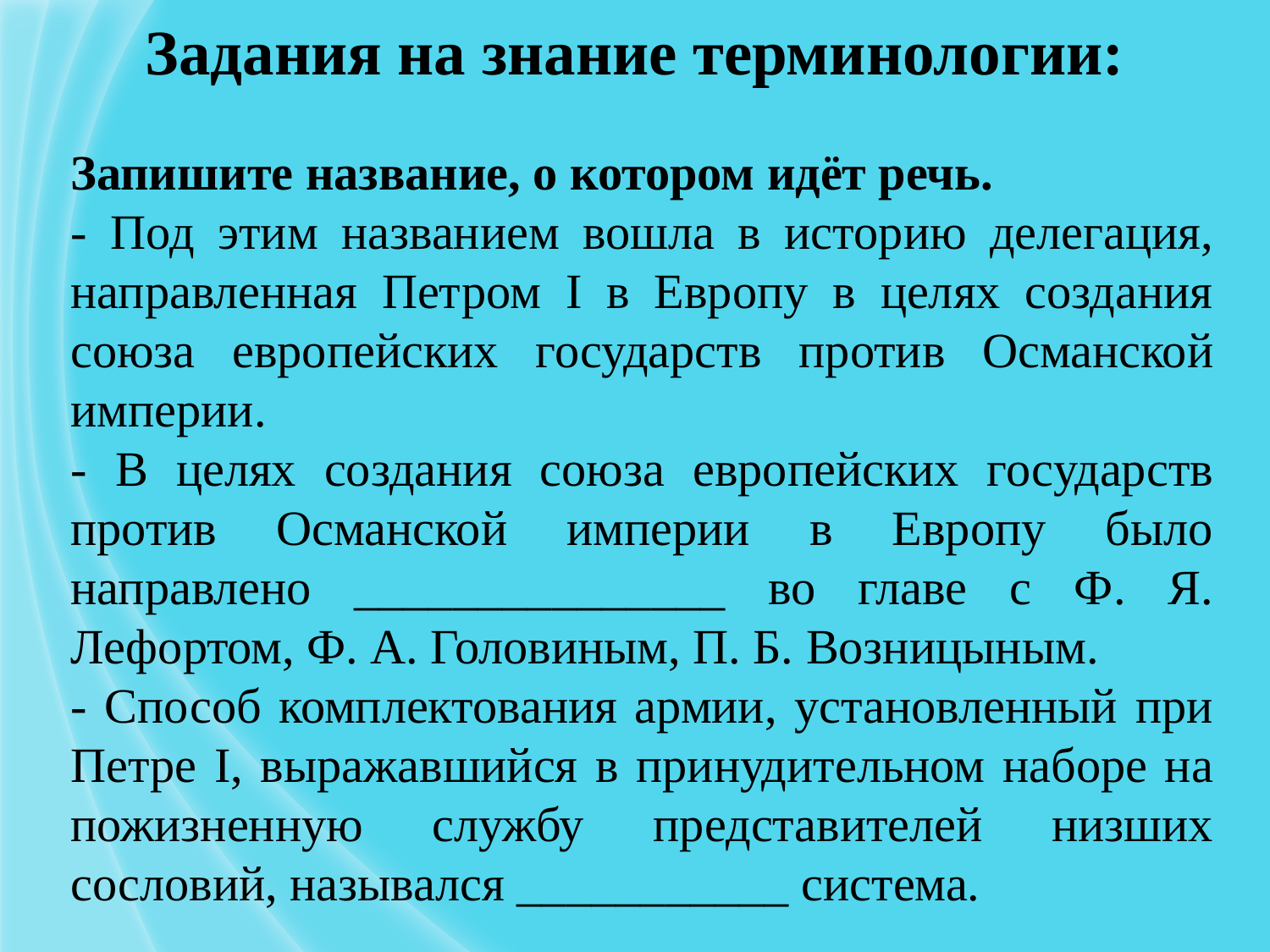

# Задания на знание терминологии:
Запишите название, о котором идёт речь.
- Под этим названием вошла в историю делегация, направленная Петром I в Европу в целях создания союза европейских государств против Османской империи.
- В целях создания союза европейских государств против Османской империи в Европу было направлено _______________ во главе с Ф. Я. Лефортом, Ф. А. Головиным, П. Б. Возницыным.
- Способ комплектования армии, установленный при Петре I, выражавшийся в принудительном наборе на пожизненную службу представителей низших сословий, назывался ___________ система.